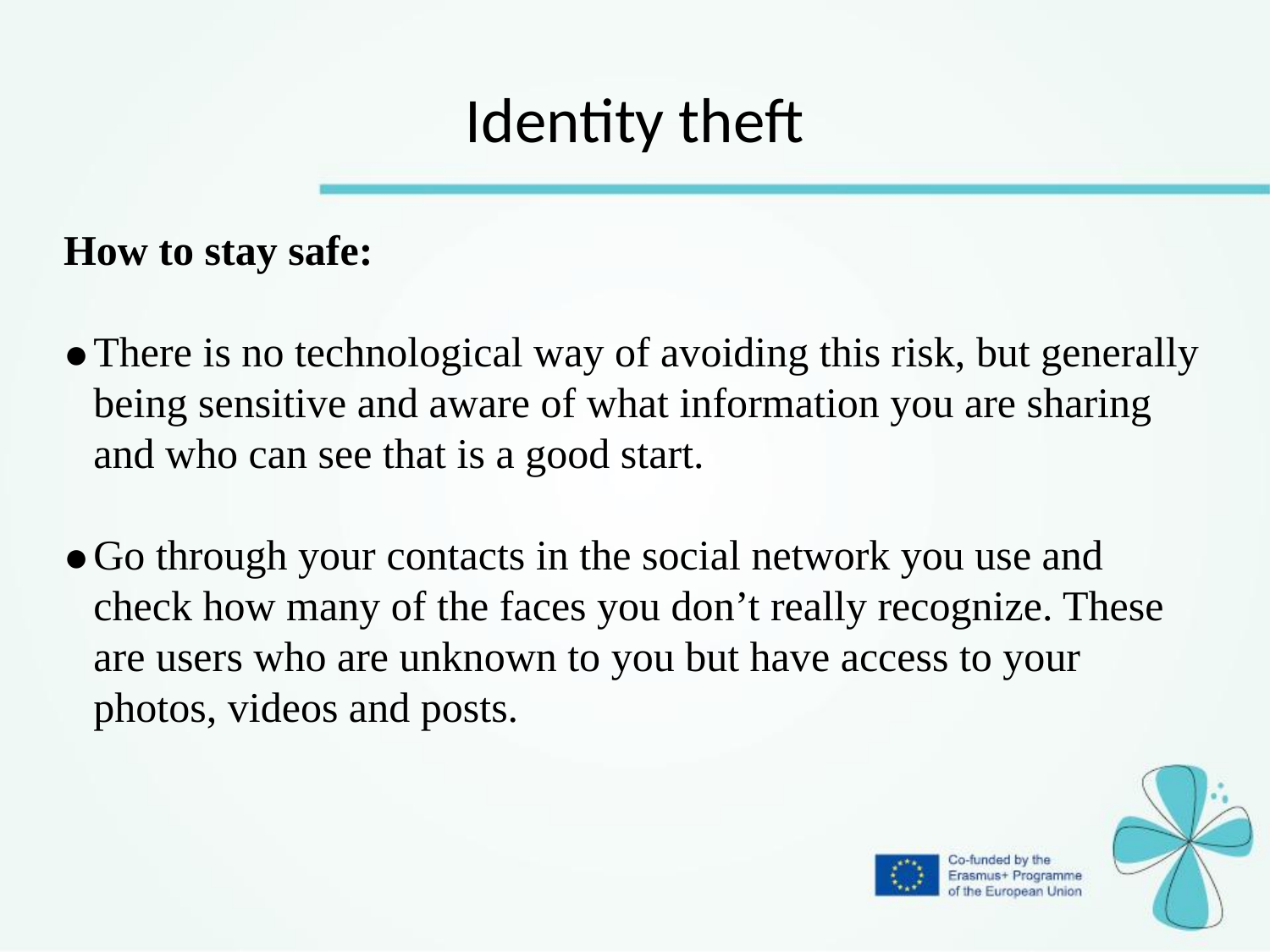

Identity theft

How to stay safe:

There is no technological way of avoiding this risk, but generally being sensitive and aware of what information you are sharing and who can see that is a good start.

Go through your contacts in the social network you use and check how many of the faces you don’t really recognize. These are users who are unknown to you but have access to your photos, videos and posts.